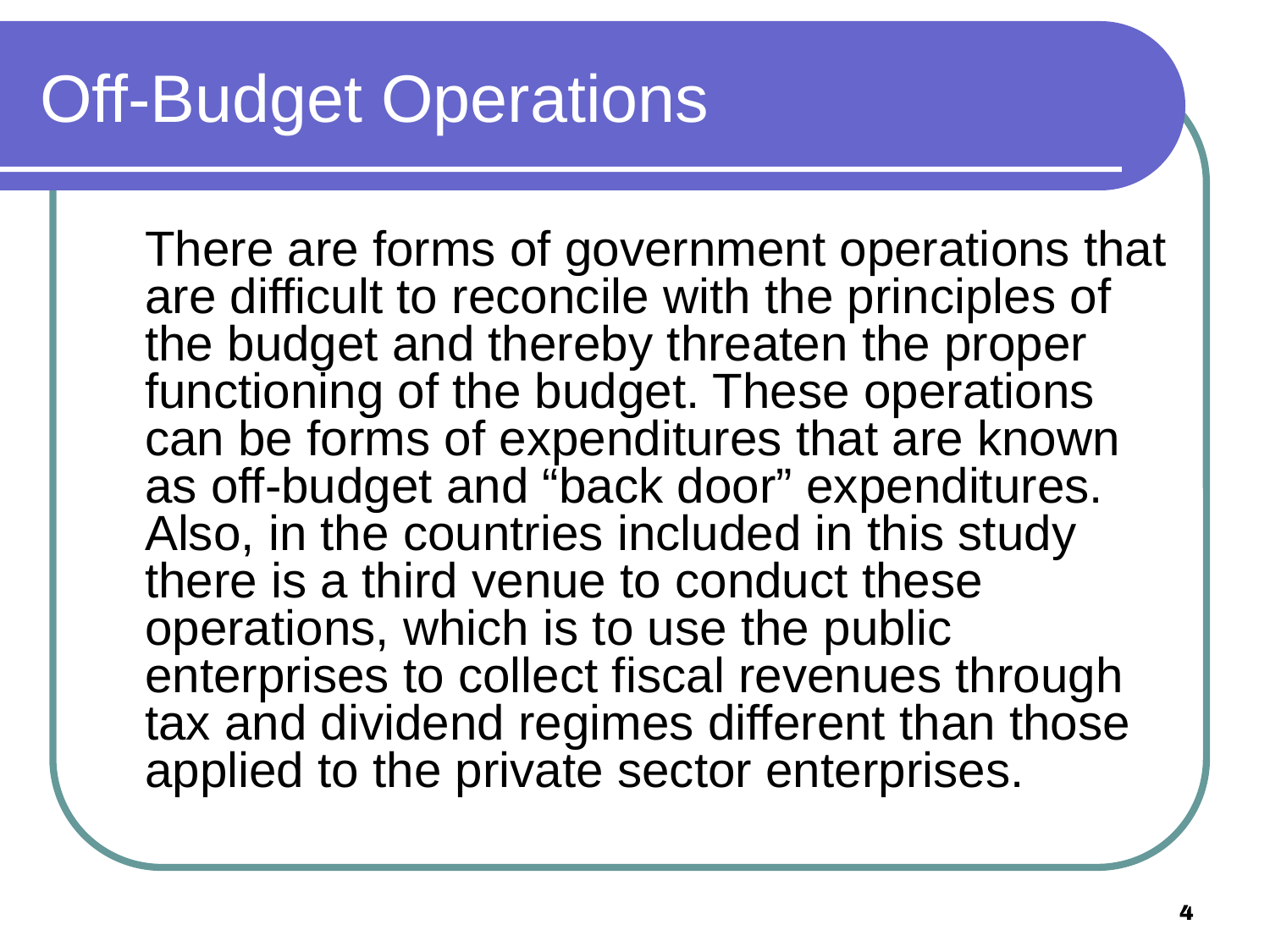

# Off-Budget Operations
	There are forms of government operations that are difficult to reconcile with the principles of the budget and thereby threaten the proper functioning of the budget. These operations can be forms of expenditures that are known as off-budget and “back door” expenditures. Also, in the countries included in this study there is a third venue to conduct these operations, which is to use the public enterprises to collect fiscal revenues through tax and dividend regimes different than those applied to the private sector enterprises.
4